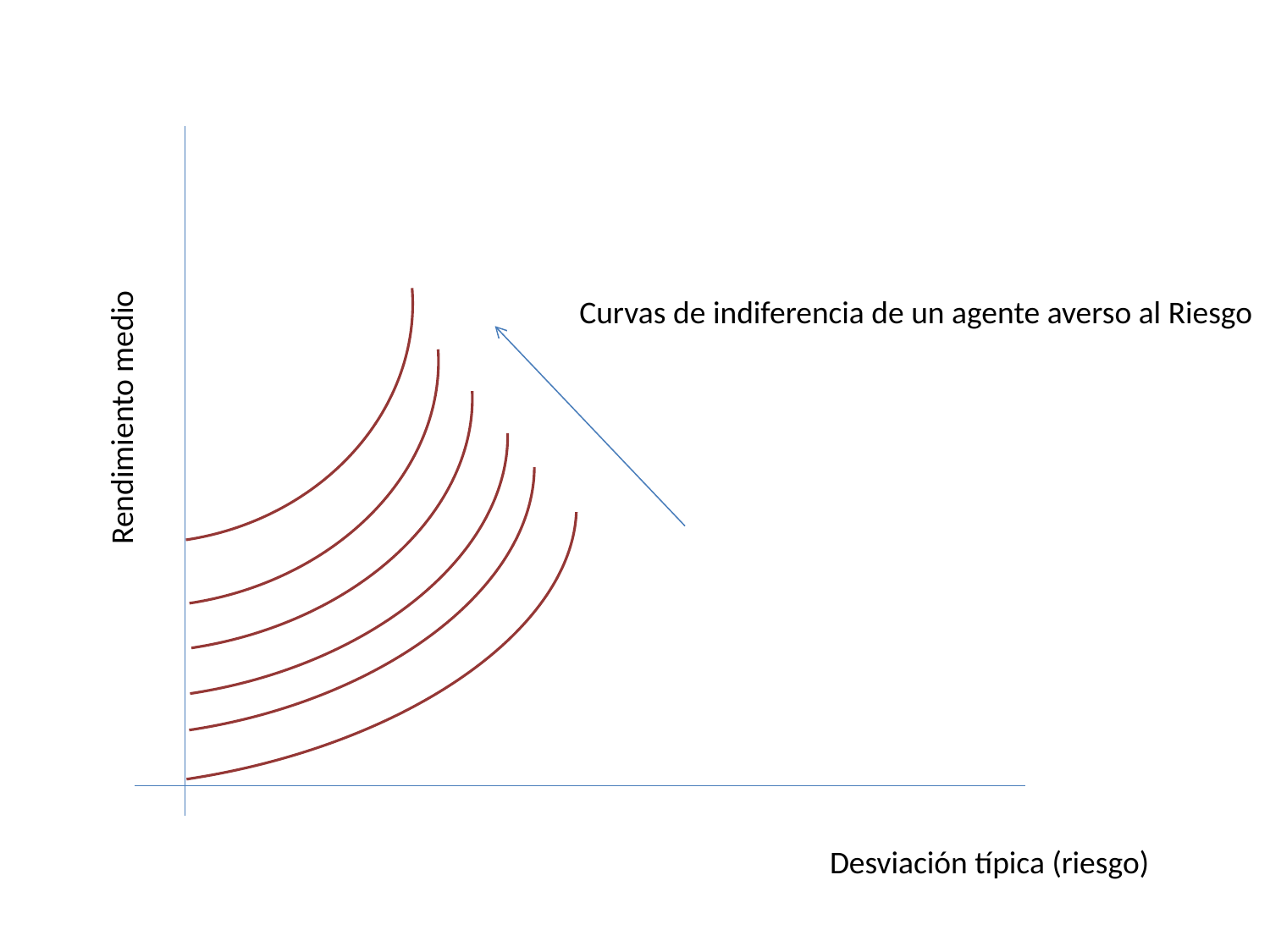

Curvas de indiferencia de un agente averso al Riesgo
Rendimiento medio
Desviación típica (riesgo)